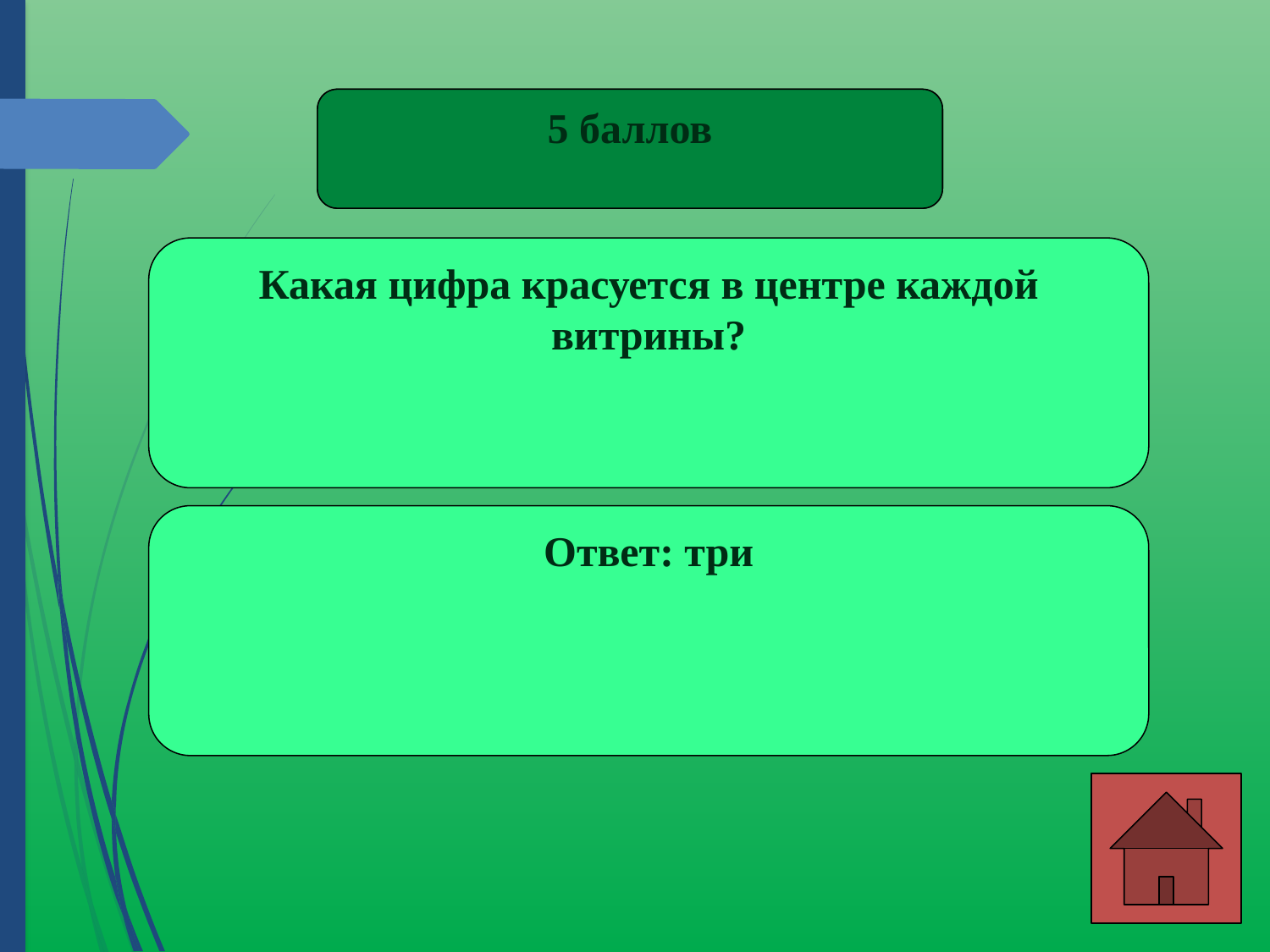

5 баллов
5 баллов
Какая цифра красуется в центре каждой витрины?
Ответ: три